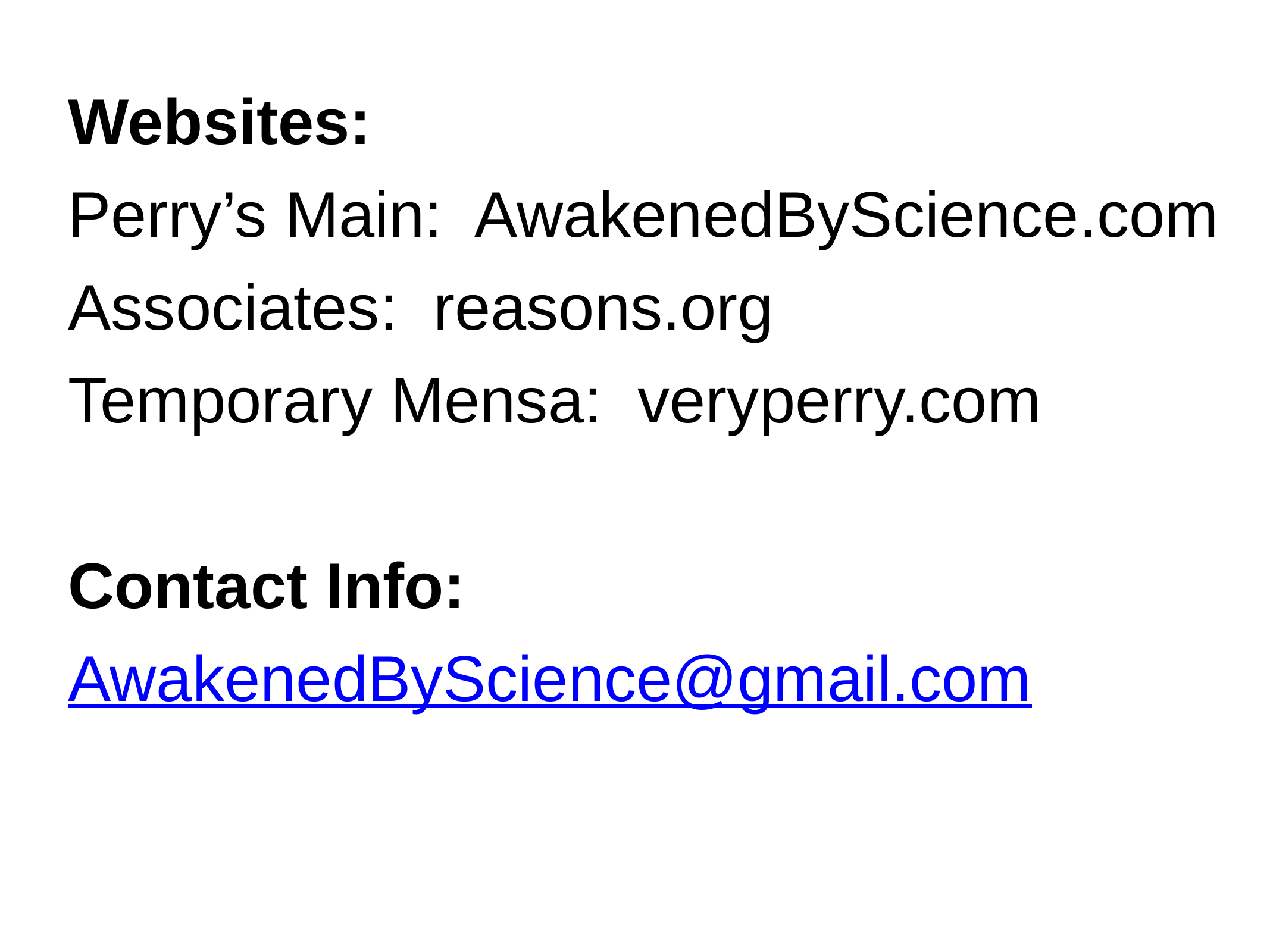

# Websites:
Perry’s Main:  AwakenedByScience.com
Associates:  reasons.org
Temporary Mensa:  veryperry.com

Contact Info:
AwakenedByScience@gmail.com